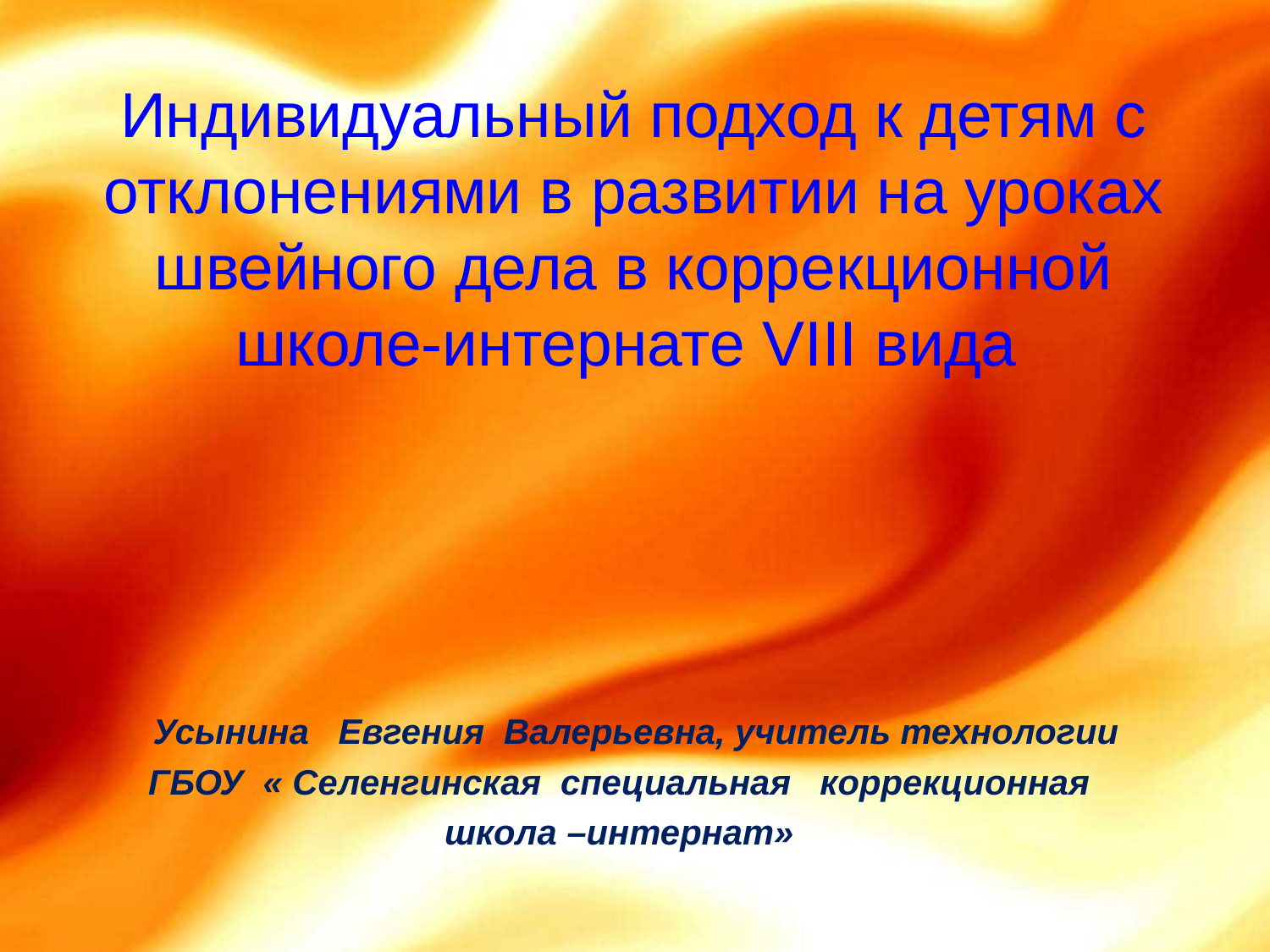

# Индивидуальный подход к детям с отклонениями в развитии на уроках швейного дела в коррекционной школе-интернате VIII вида
  Усынина   Евгения  Валерьевна, учитель технологии
ГБОУ  « Селенгинская  специальная   коррекционная
школа –интернат»